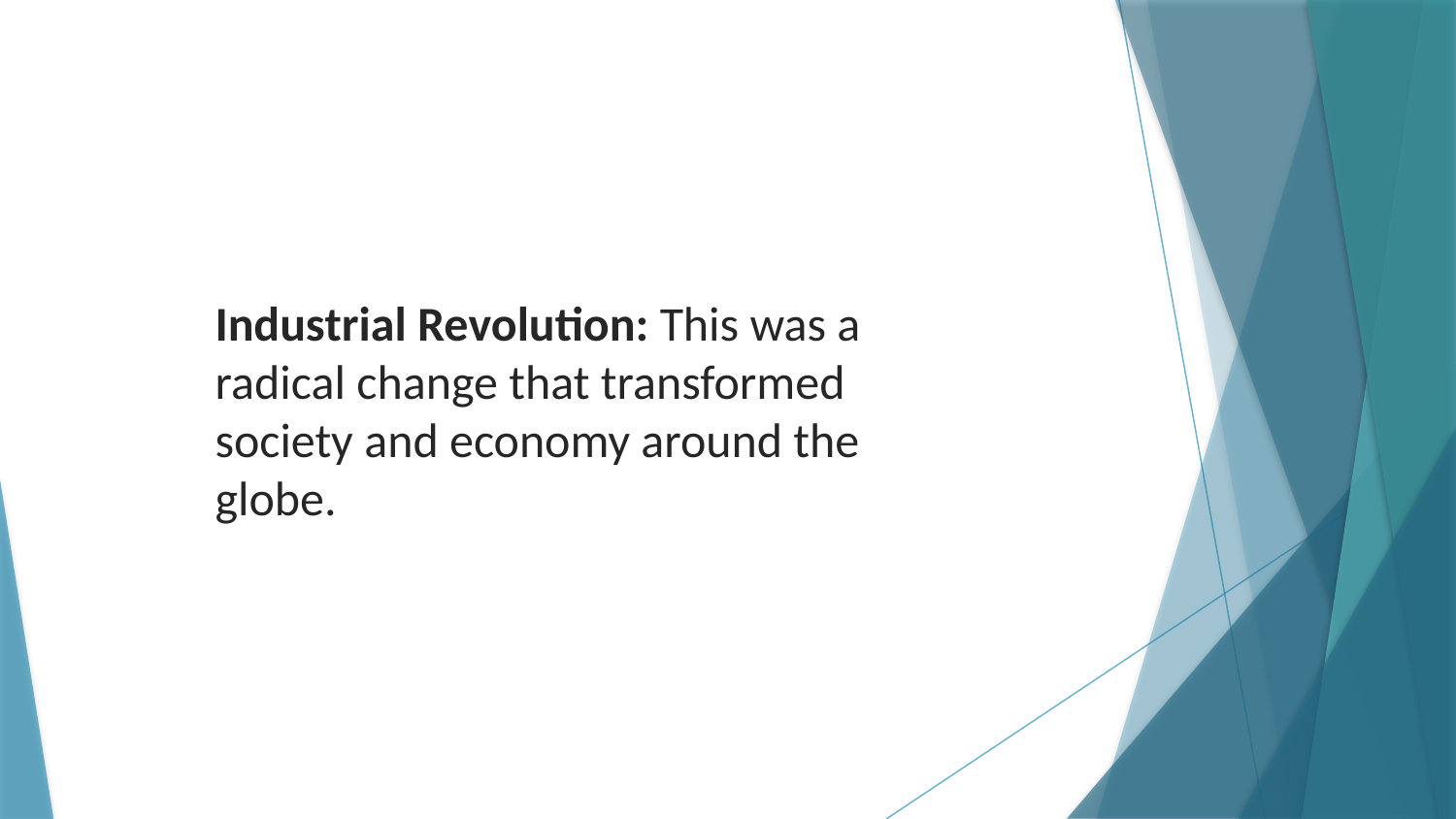

Industrial Revolution: This was a radical change that transformed society and economy around the globe.